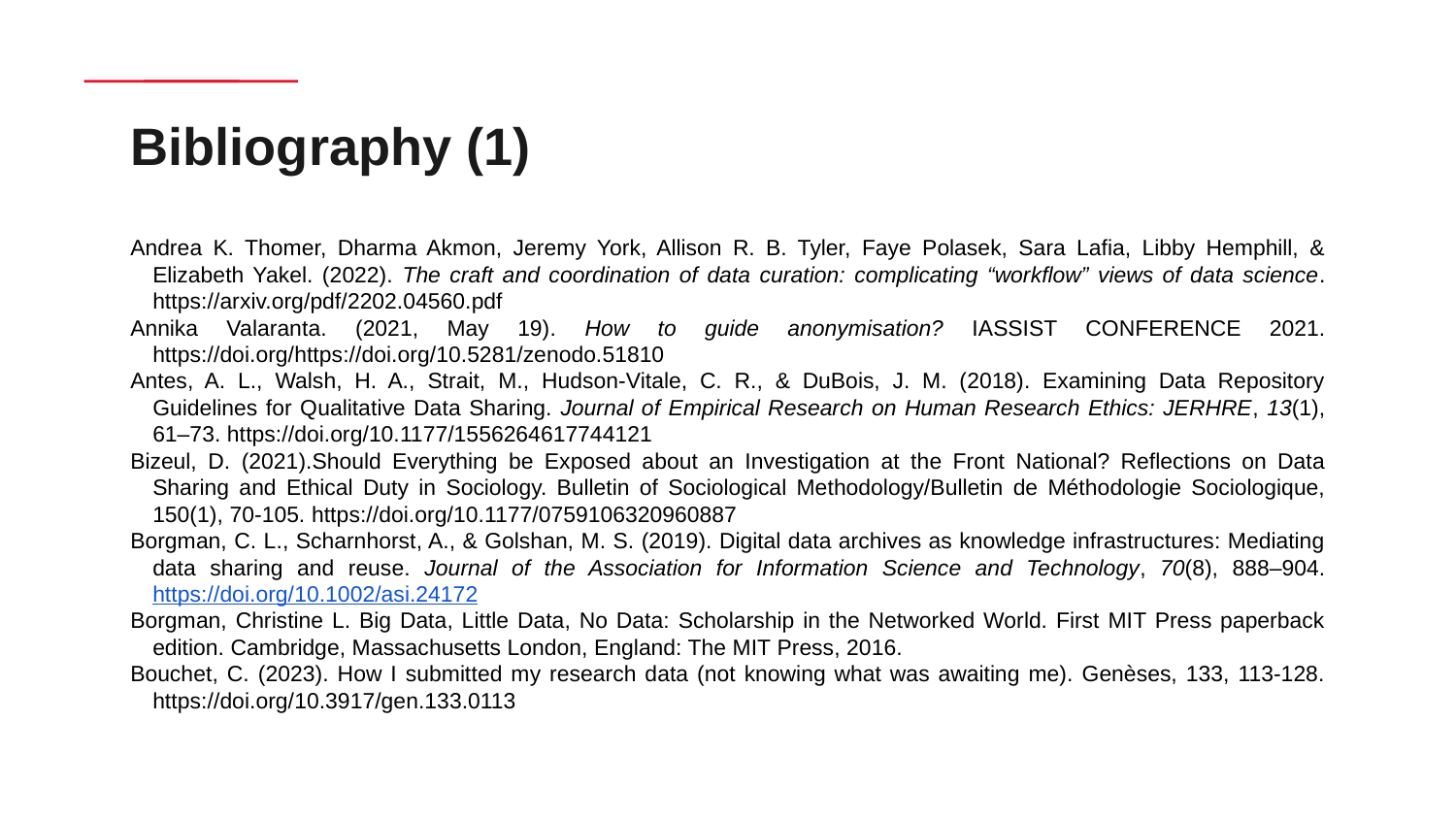

# Bibliography (1)
Andrea K. Thomer, Dharma Akmon, Jeremy York, Allison R. B. Tyler, Faye Polasek, Sara Lafia, Libby Hemphill, & Elizabeth Yakel. (2022). The craft and coordination of data curation: complicating “workflow” views of data science. https://arxiv.org/pdf/2202.04560.pdf
Annika Valaranta. (2021, May 19). How to guide anonymisation? IASSIST CONFERENCE 2021. https://doi.org/https://doi.org/10.5281/zenodo.51810
Antes, A. L., Walsh, H. A., Strait, M., Hudson-Vitale, C. R., & DuBois, J. M. (2018). Examining Data Repository Guidelines for Qualitative Data Sharing. Journal of Empirical Research on Human Research Ethics: JERHRE, 13(1), 61–73. https://doi.org/10.1177/1556264617744121
Bizeul, D. (2021).Should Everything be Exposed about an Investigation at the Front National? Reflections on Data Sharing and Ethical Duty in Sociology. Bulletin of Sociological Methodology/Bulletin de Méthodologie Sociologique, 150(1), 70-105. https://doi.org/10.1177/0759106320960887
Borgman, C. L., Scharnhorst, A., & Golshan, M. S. (2019). Digital data archives as knowledge infrastructures: Mediating data sharing and reuse. Journal of the Association for Information Science and Technology, 70(8), 888–904. https://doi.org/10.1002/asi.24172
Borgman, Christine L. Big Data, Little Data, No Data: Scholarship in the Networked World. First MIT Press paperback edition. Cambridge, Massachusetts London, England: The MIT Press, 2016.
Bouchet, C. (2023). How I submitted my research data (not knowing what was awaiting me). Genèses, 133, 113-128. https://doi.org/10.3917/gen.133.0113